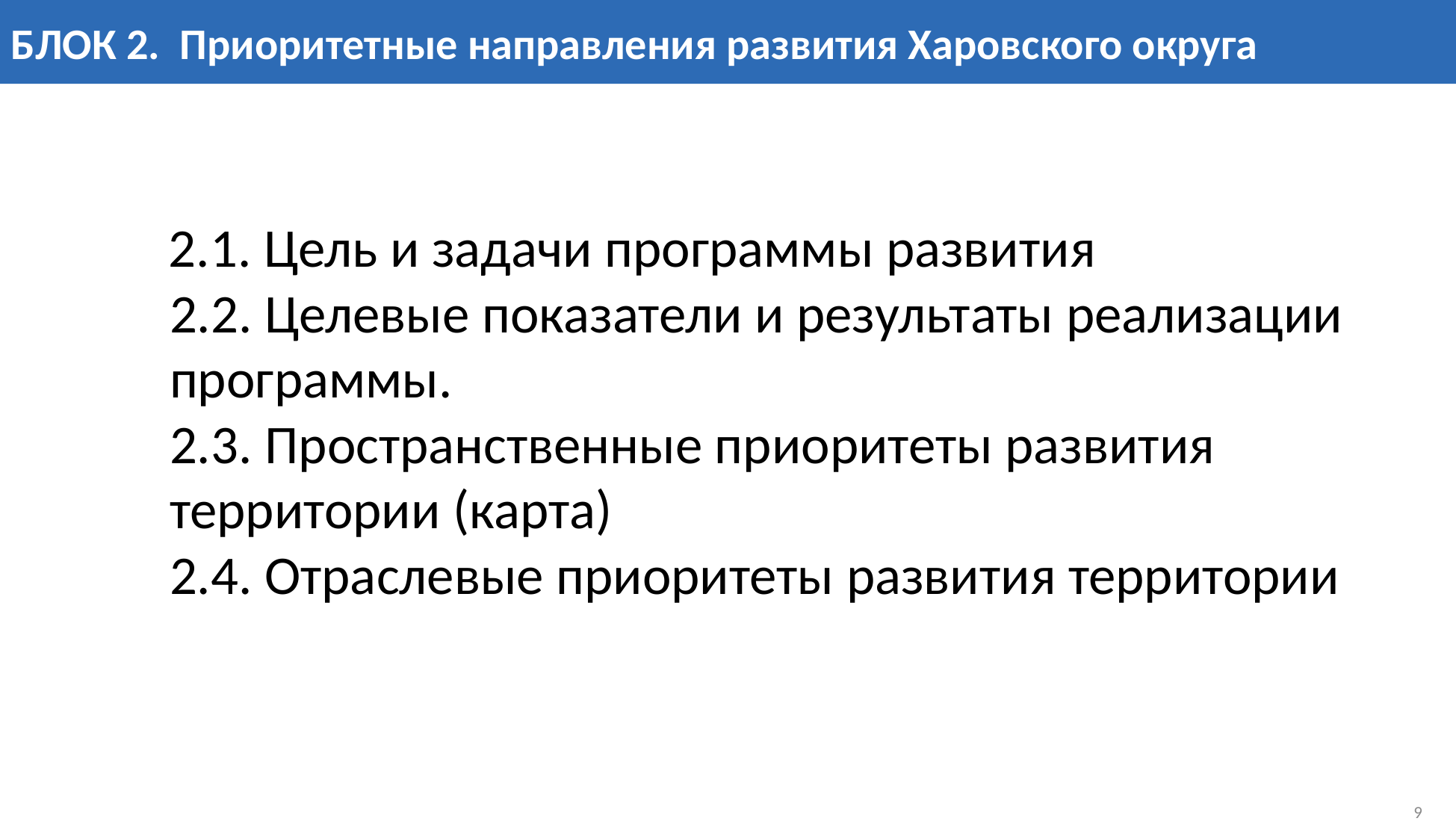

БЛОК 2.  Приоритетные направления развития Харовского округа

2.1. Цель и задачи программы развития
2.2. Целевые показатели и результаты реализации программы.
2.3. Пространственные приоритеты развития территории (карта)
2.4. Отраслевые приоритеты развития территории
9